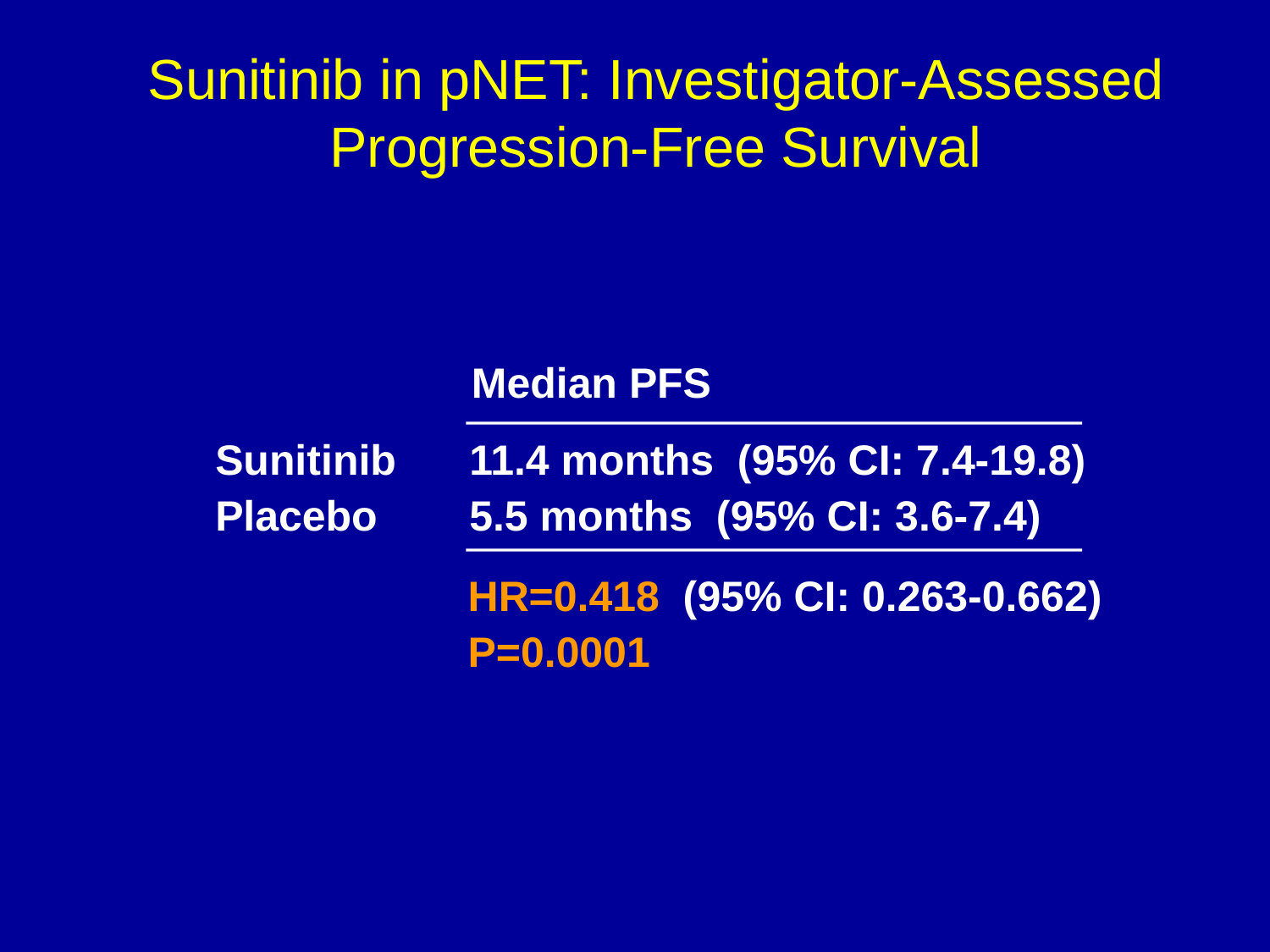

# Sunitinib in pNET: Investigator-Assessed Progression-Free Survival
	         Median PFS
Sunitinib	11.4 months  (95% CI: 7.4-19.8)
Placebo  	5.5 months  (95% CI: 3.6-7.4)

HR=0.418  (95% CI: 0.263-0.662)
P=0.0001